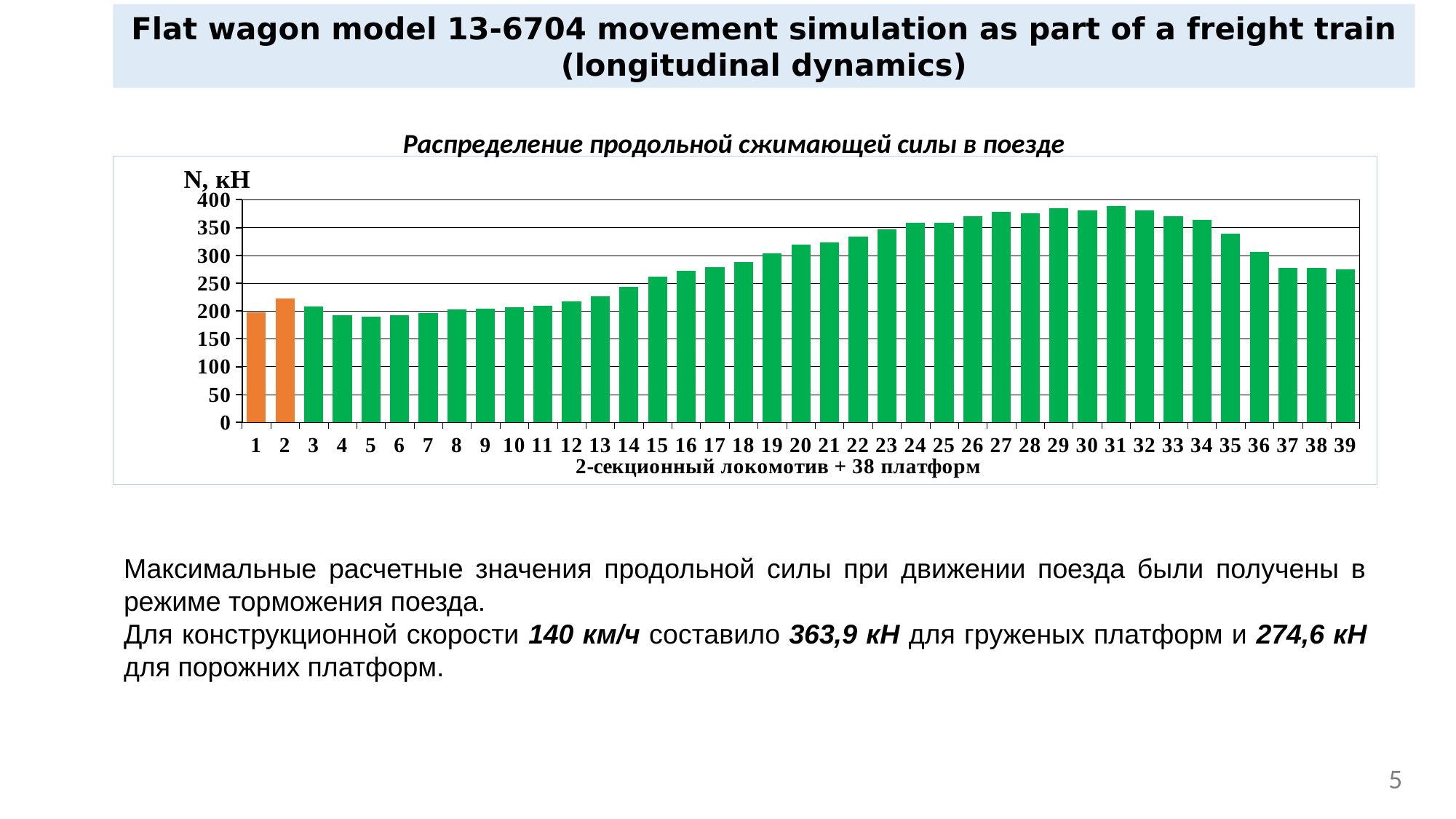

Flat wagon model 13-6704 movement simulation as part of a freight train (longitudinal dynamics)
Распределение продольной сжимающей силы в поезде

### Chart: N, кН

| Category |  |
|---|---|
| 1 | 197.9924346 |
| 2 | 222.29295540000004 |
| 3 | 207.6044692 |
| 4 | 192.29524500000002 |
| 5 | 189.57977040000003 |
| 6 | 192.55774540000007 |
| 7 | 196.69665040000007 |
| 8 | 202.7674354 |
| 9 | 204.10408420000002 |
| 10 | 206.4675296 |
| 11 | 209.36998040000003 |
| 12 | 217.3498892 |
| 13 | 226.31760000000003 |
| 14 | 244.05442420000003 |
| 15 | 262.08632420000004 |
| 16 | 271.77555920000003 |
| 17 | 278.700465 |
| 18 | 288.58116420000005 |
| 19 | 303.37579500000004 |
| 20 | 319.1459946 |
| 21 | 322.759535 |
| 22 | 333.60581040000005 |
| 23 | 347.19270000000006 |
| 24 | 358.025406 |
| 25 | 357.991032 |
| 26 | 370.86649200000005 |
| 27 | 377.7559800000001 |
| 28 | 375.1478740000001 |
| 29 | 385.2803500000001 |
| 30 | 380.82903600000003 |
| 31 | 389.3115260000001 |
| 32 | 381.4176100000001 |
| 33 | 370.1612640000001 |
| 34 | 363.57420600000006 |
| 35 | 338.92585500000007 |
| 36 | 305.9804942 |
| 37 | 277.46775420000006 |
| 38 | 277.551775 |
| 39 | 274.877675 |
Эффекты
Максимальные расчетные значения продольной силы при движении поезда были получены в режиме торможения поезда.
Для конструкционной скорости 140 км/ч составило 363,9 кН для груженых платформ и 274,6 кН для порожних платформ.
5